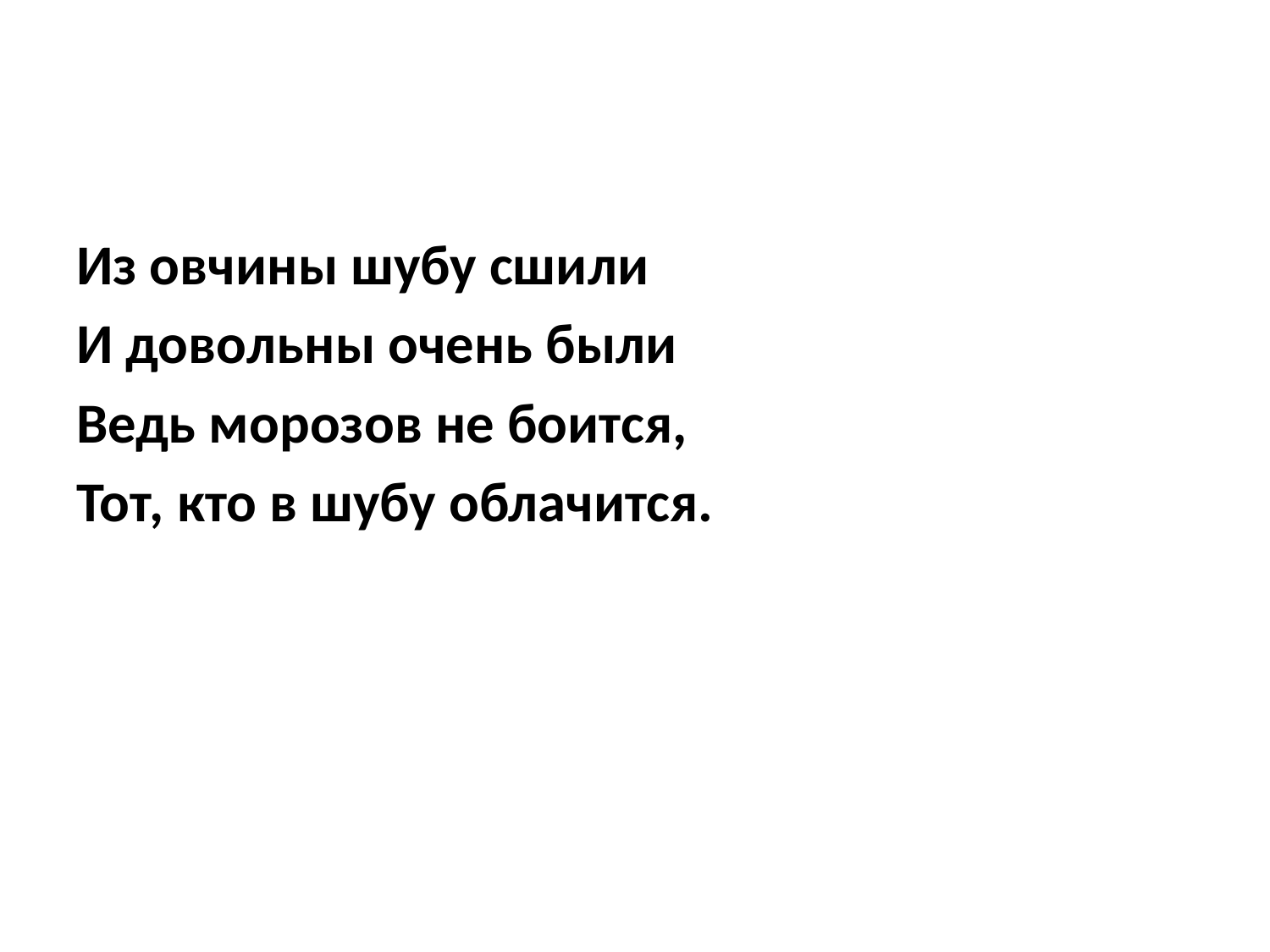

Из овчины шубу сшили
И довольны очень были
Ведь морозов не боится,
Тот, кто в шубу облачится.